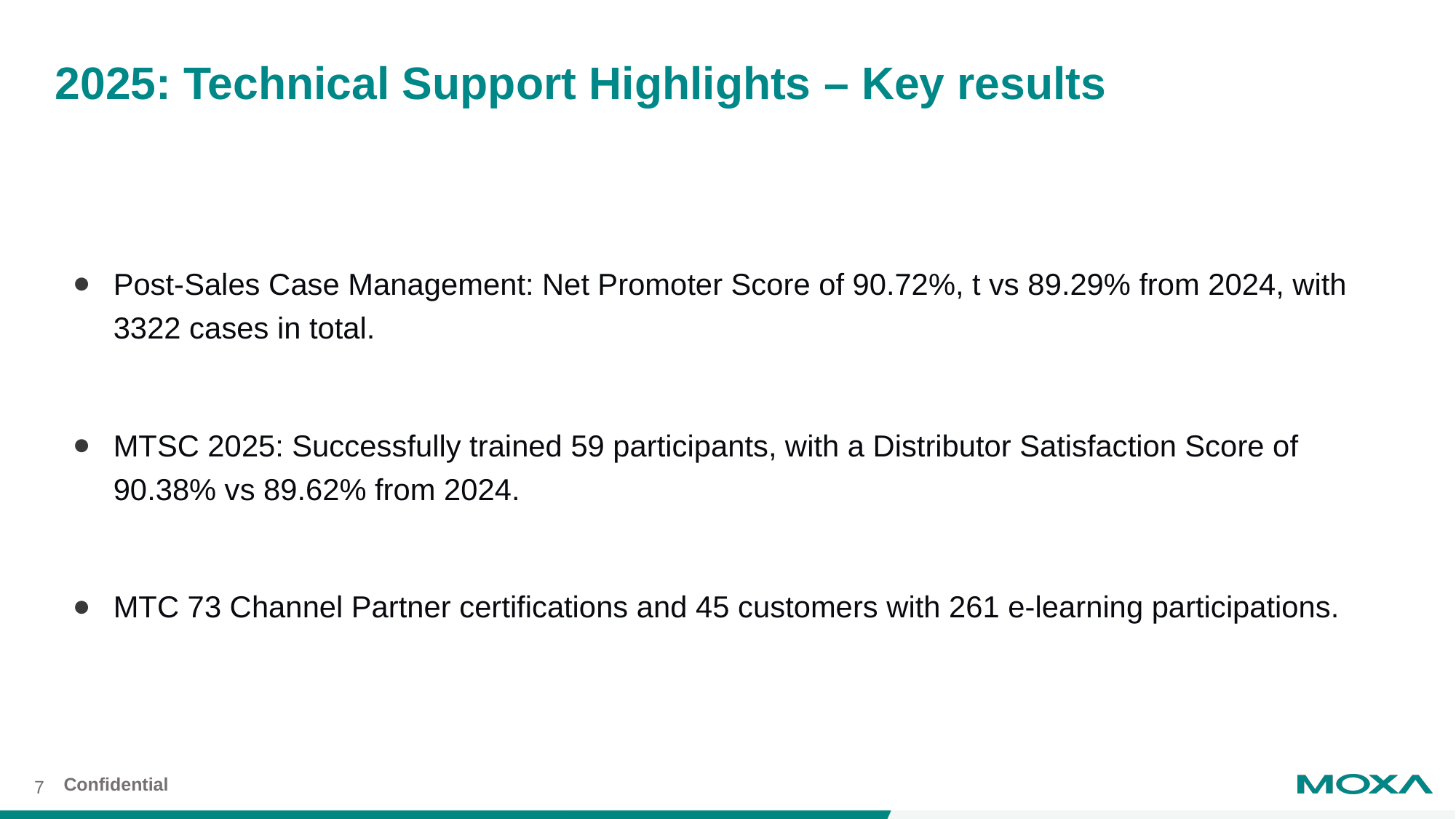

# 2025: Technical Support Highlights – Key results

Post-Sales Case Management: Net Promoter Score of 90.72%, t vs 89.29% from 2024, with 3322 cases in total.

MTSC 2025: Successfully trained 59 participants, with a Distributor Satisfaction Score of 90.38% vs 89.62% from 2024.

MTC 73 Channel Partner certifications and 45 customers with 261 e-learning participations.